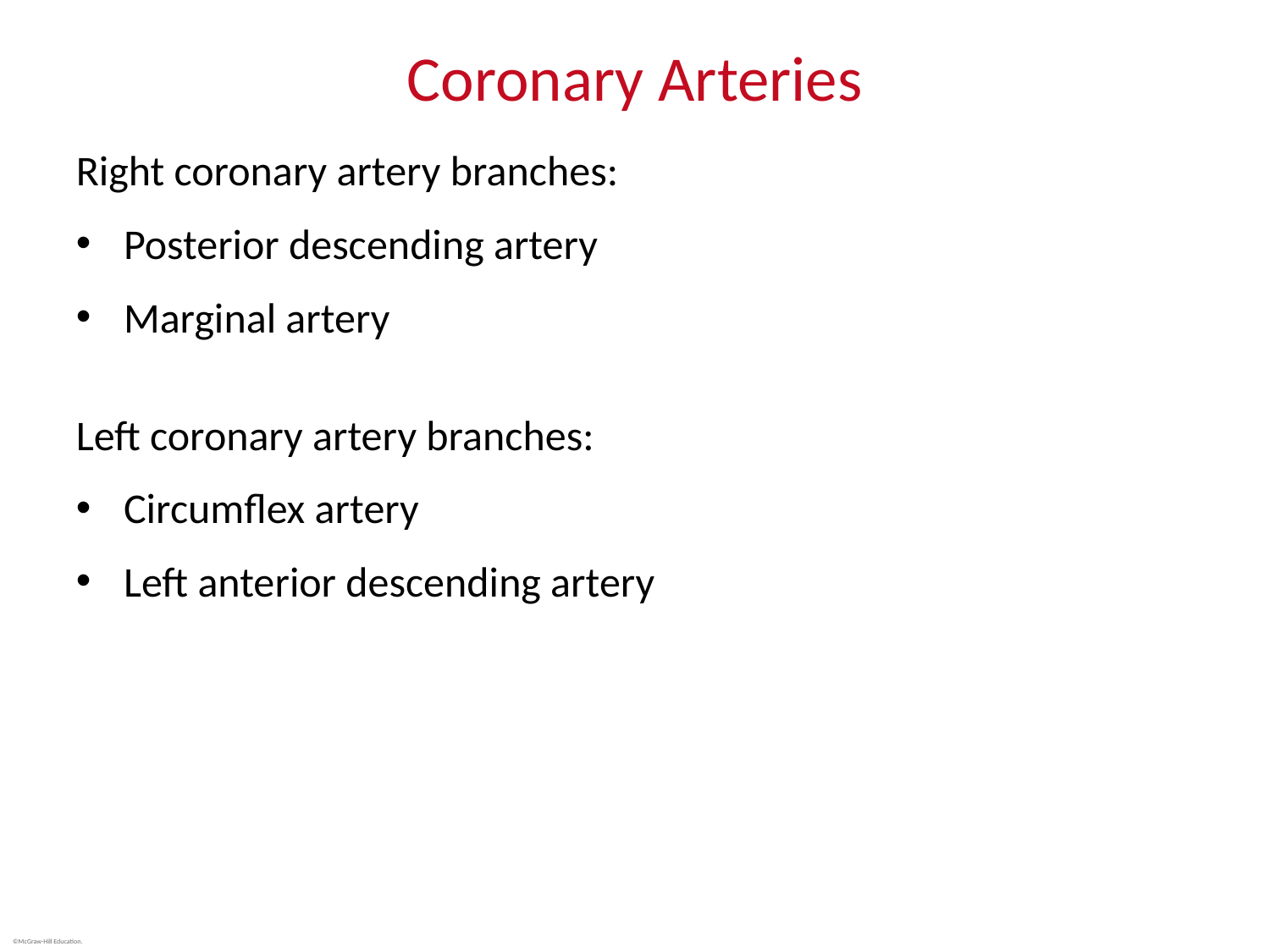

# Coronary Arteries
Right coronary artery branches:
Posterior descending artery
Marginal artery
Left coronary artery branches:
Circumflex artery
Left anterior descending artery